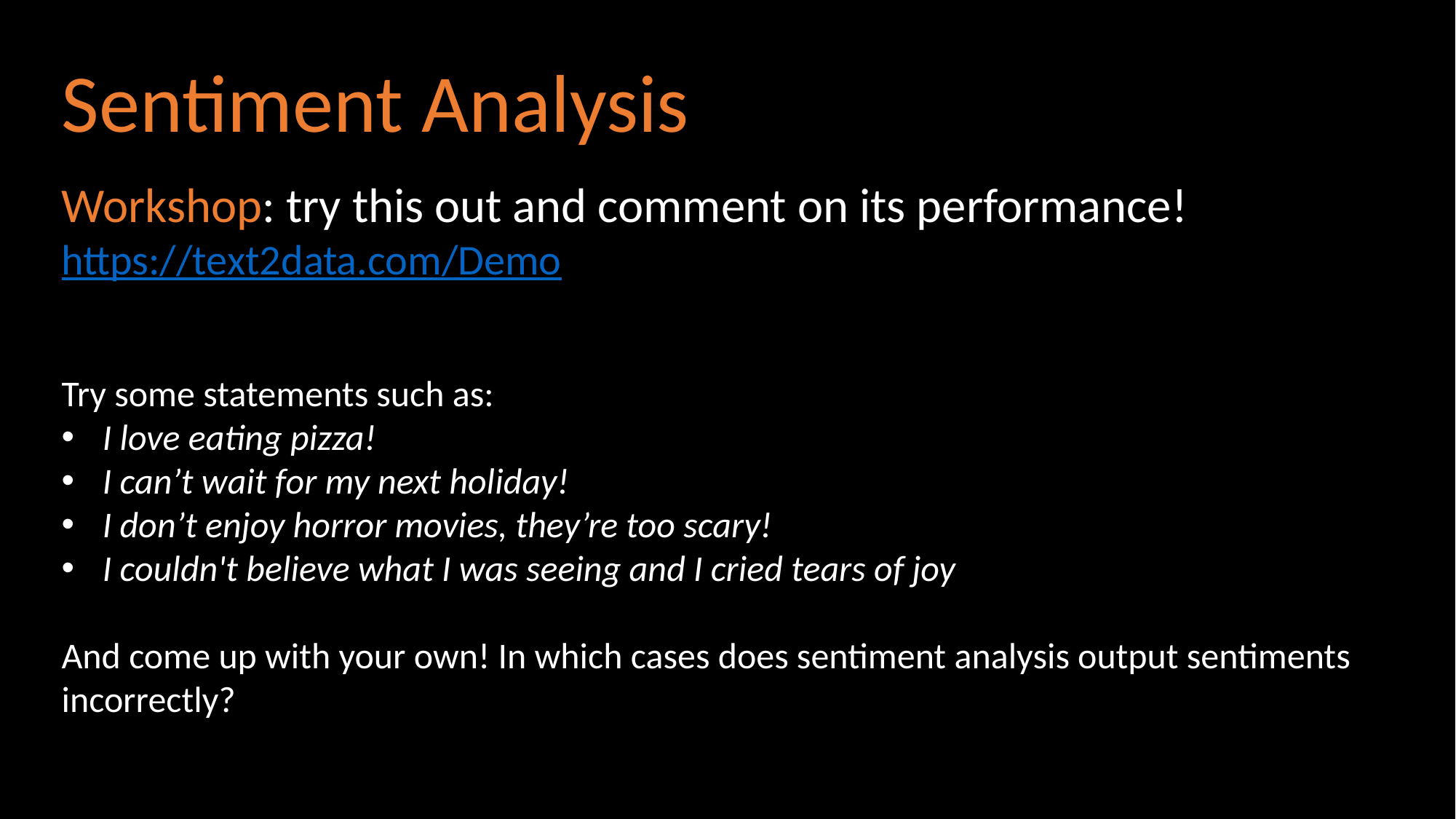

Sentiment Analysis

Workshop: try this out and comment on its performance!
https://text2data.com/Demo

Try some statements such as:
I love eating pizza!
I can’t wait for my next holiday!
I don’t enjoy horror movies, they’re too scary!
I couldn't believe what I was seeing and I cried tears of joy

And come up with your own! In which cases does sentiment analysis output sentiments incorrectly?